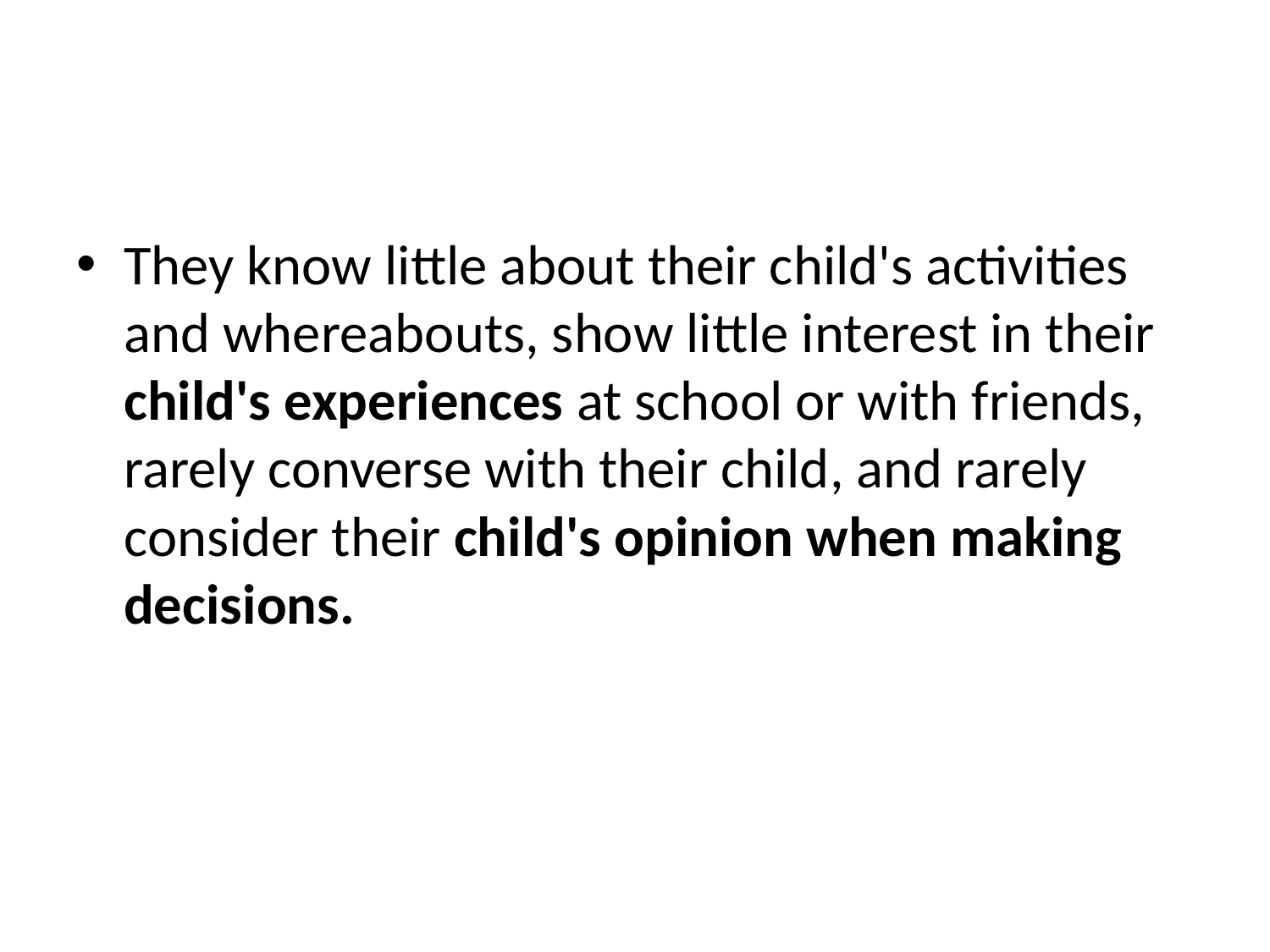

#
They know little about their child's activities and whereabouts, show little interest in their child's experiences at school or with friends, rarely converse with their child, and rarely consider their child's opinion when making decisions.